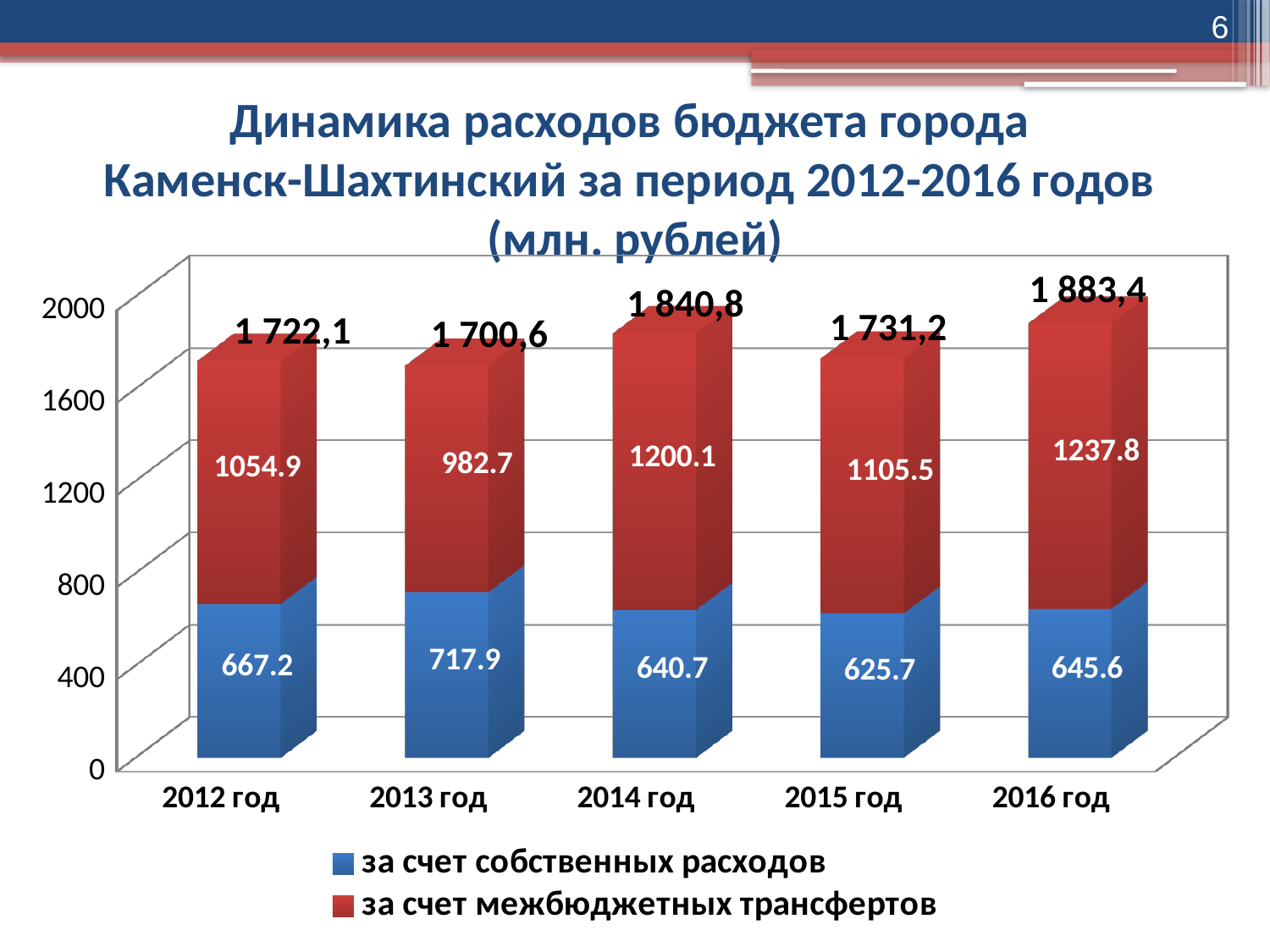

6
# Динамика расходов бюджета города Каменск-Шахтинский за период 2012-2016 годов (млн. рублей)

[unsupported chart]

1 883,4
1 840,8
1 731,2
1 722,1
1 700,6